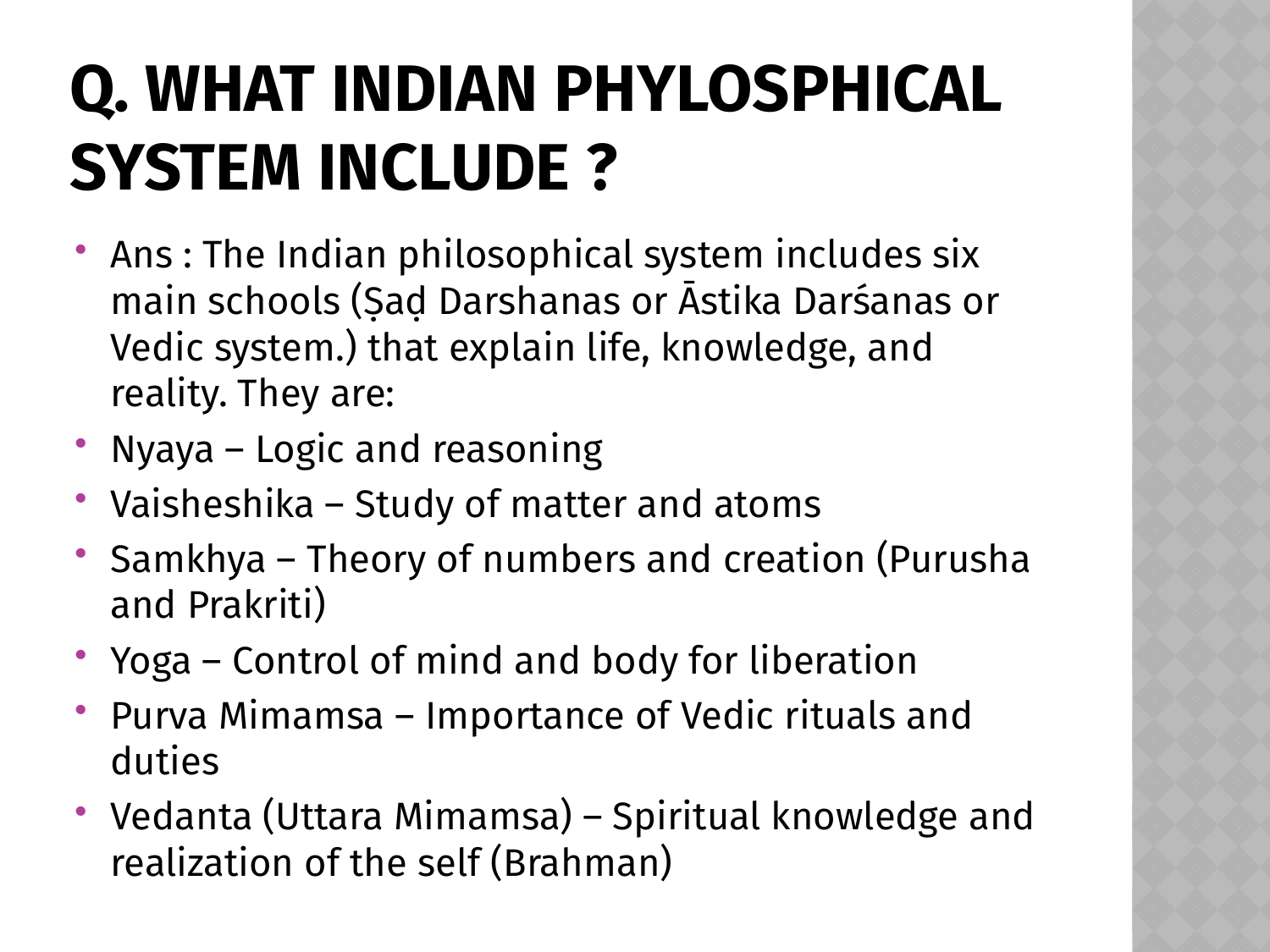

# Q. what indian phylosphical system include ?
Ans : The Indian philosophical system includes six main schools (Ṣaḍ Darshanas or Āstika Darśanas or Vedic system.) that explain life, knowledge, and reality. They are:
Nyaya – Logic and reasoning
Vaisheshika – Study of matter and atoms
Samkhya – Theory of numbers and creation (Purusha and Prakriti)
Yoga – Control of mind and body for liberation
Purva Mimamsa – Importance of Vedic rituals and duties
Vedanta (Uttara Mimamsa) – Spiritual knowledge and realization of the self (Brahman)